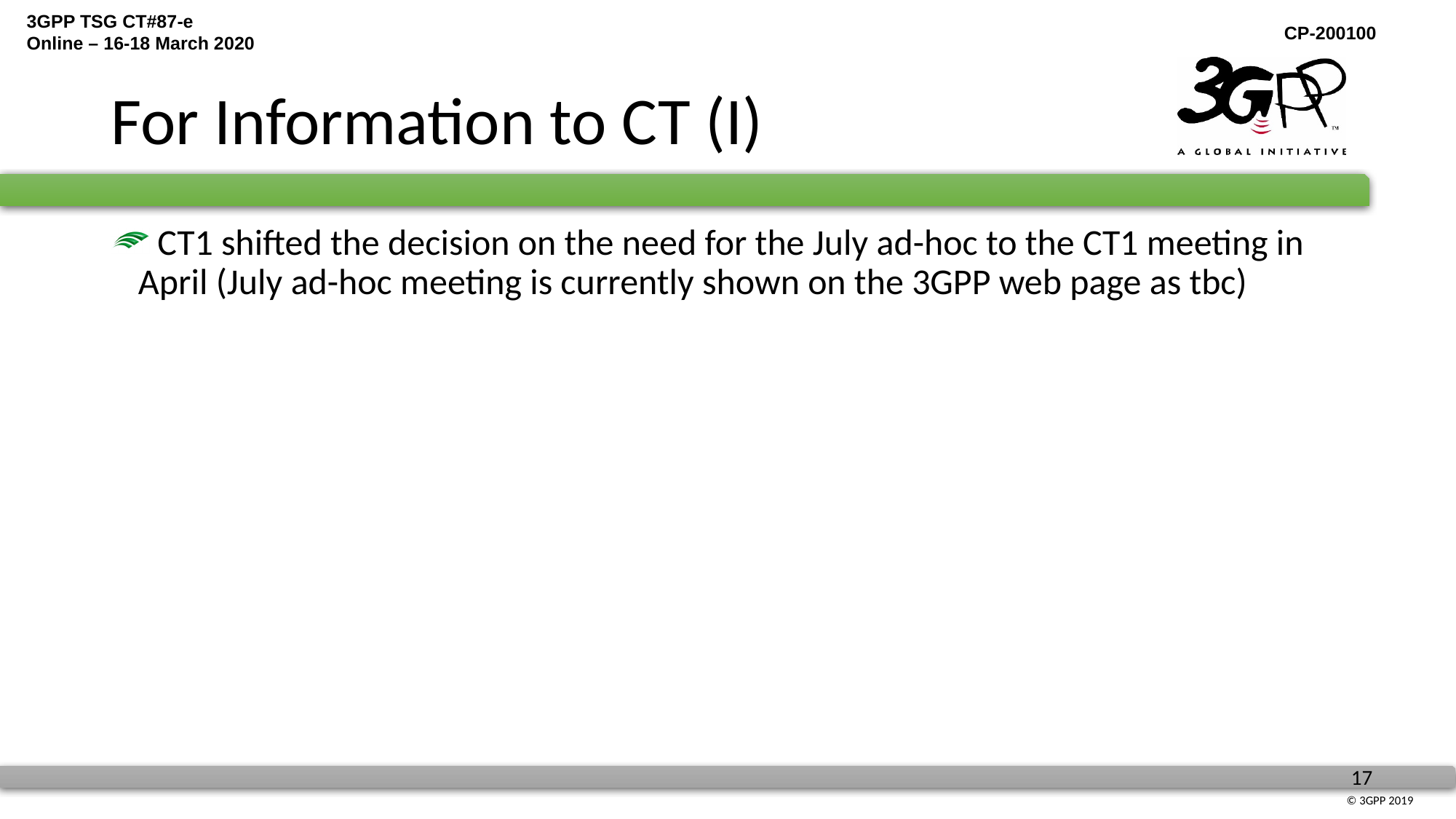

# For Information to CT (I)
 CT1 shifted the decision on the need for the July ad-hoc to the CT1 meeting in April (July ad-hoc meeting is currently shown on the 3GPP web page as tbc)